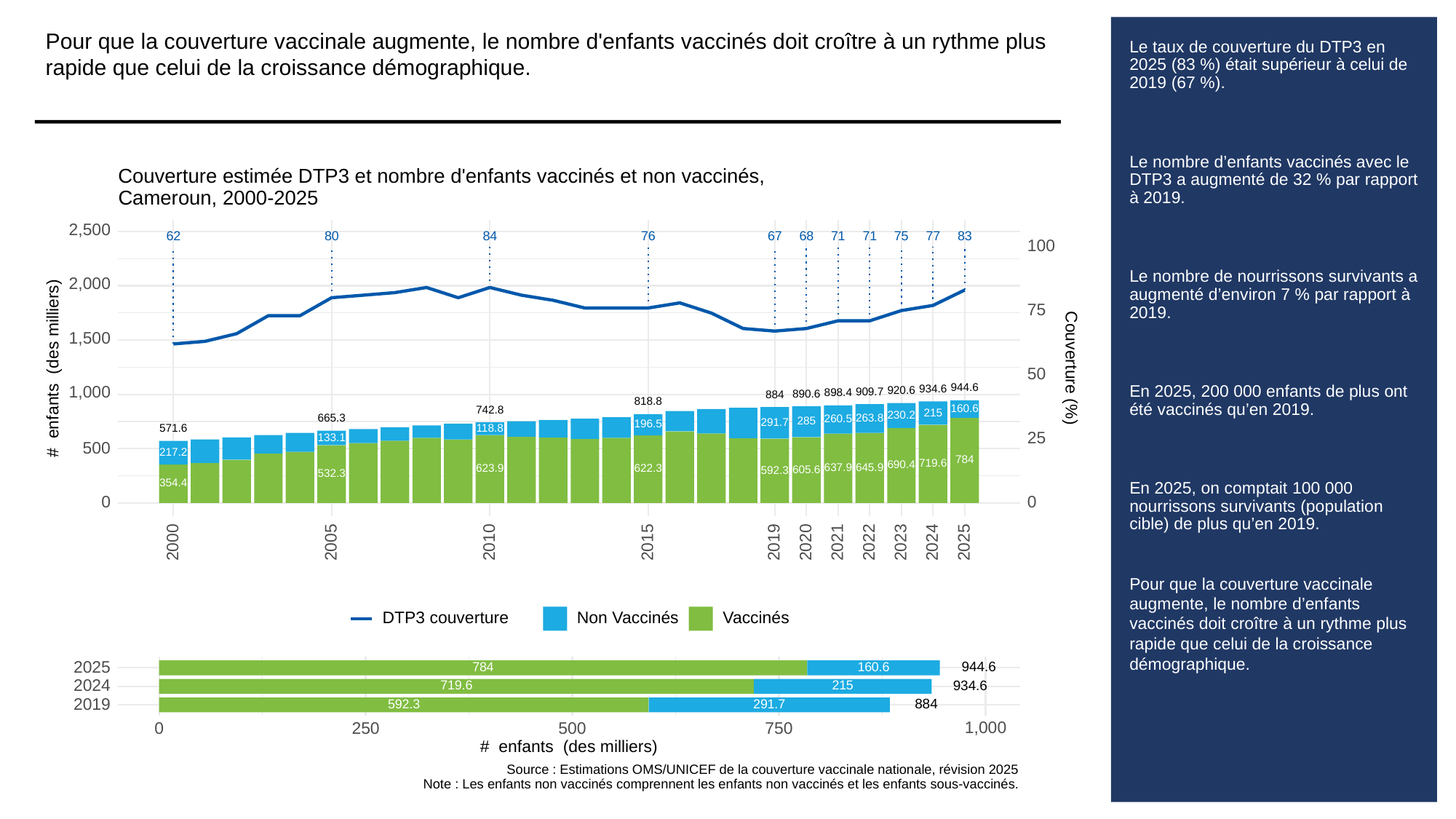

Pour que la couverture vaccinale augmente, le nombre d'enfants vaccinés doit croître à un rythme plus rapide que celui de la croissance démographique.
# Le taux de couverture du DTP3 en 2025 (83 %) était supérieur à celui de 2019 (67 %).

Le nombre d’enfants vaccinés avec le DTP3 a augmenté de 32 % par rapport à 2019.

Le nombre de nourrissons survivants a augmenté d’environ 7 % par rapport à 2019.

En 2025, 200 000 enfants de plus ont été vaccinés qu’en 2019.

En 2025, on comptait 100 000 nourrissons survivants (population cible) de plus qu’en 2019.

Pour que la couverture vaccinale augmente, le nombre d’enfants vaccinés doit croître à un rythme plus rapide que celui de la croissance démographique.

Couverture estimée DTP3 et nombre d'enfants vaccinés et non vaccinés,
Cameroun, 2000-2025

2,500

83
62
80
84
76
67
68
71
71
75
77
100

2,000

75

1,500

#  enfants  (des milliers)
Couverture (%)

50
944.6
934.6
1,000
920.6
909.7
898.4
890.6
884

818.8

160.6

742.8

215

230.2

263.8
665.3
260.5

285

291.7

196.5

118.8
571.6

25

133.1

500

217.2

784
719.6

690.4

645.9
637.9

623.9
622.3
605.6
592.3
532.3

354.4
0
0

2023
2000
2005
2010
2015
2019
2020
2021
2022
2024
2025

DTP3 couverture
Non Vaccinés
Vaccinés

2025
944.6
784
160.6

2024
934.6
719.6
215

2019
884
592.3
291.7

1,000
0
250
500
750
#  enfants  (des milliers)
Source : Estimations OMS/UNICEF de la couverture vaccinale nationale, révision 2025
Note : Les enfants non vaccinés comprennent les enfants non vaccinés et les enfants sous-vaccinés.